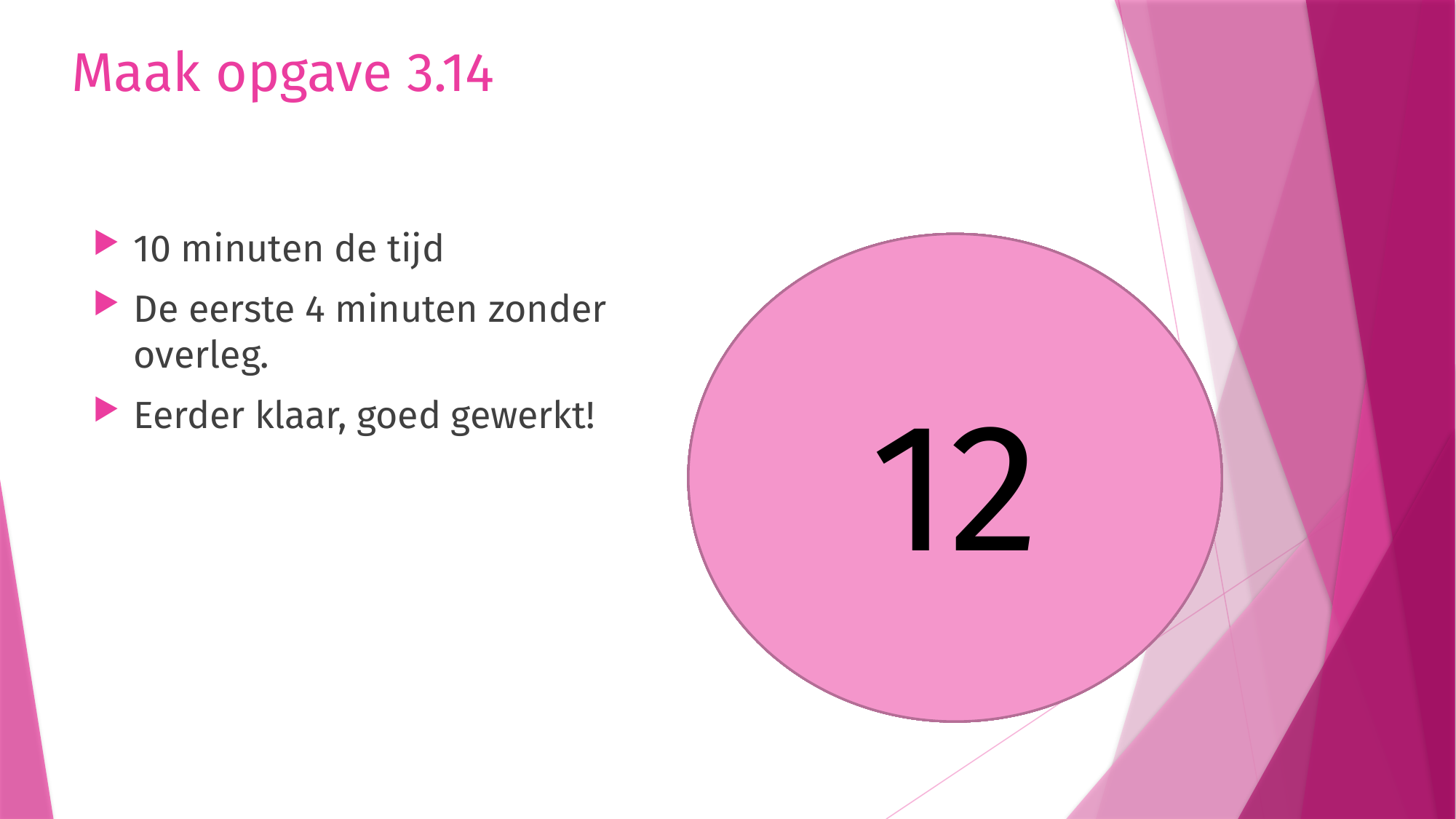

# Maak opgave 3.14
10 minuten de tijd
De eerste 4 minuten zonder overleg.
Eerder klaar, goed gewerkt!
12
11
10
8
9
5
6
7
4
3
1
2